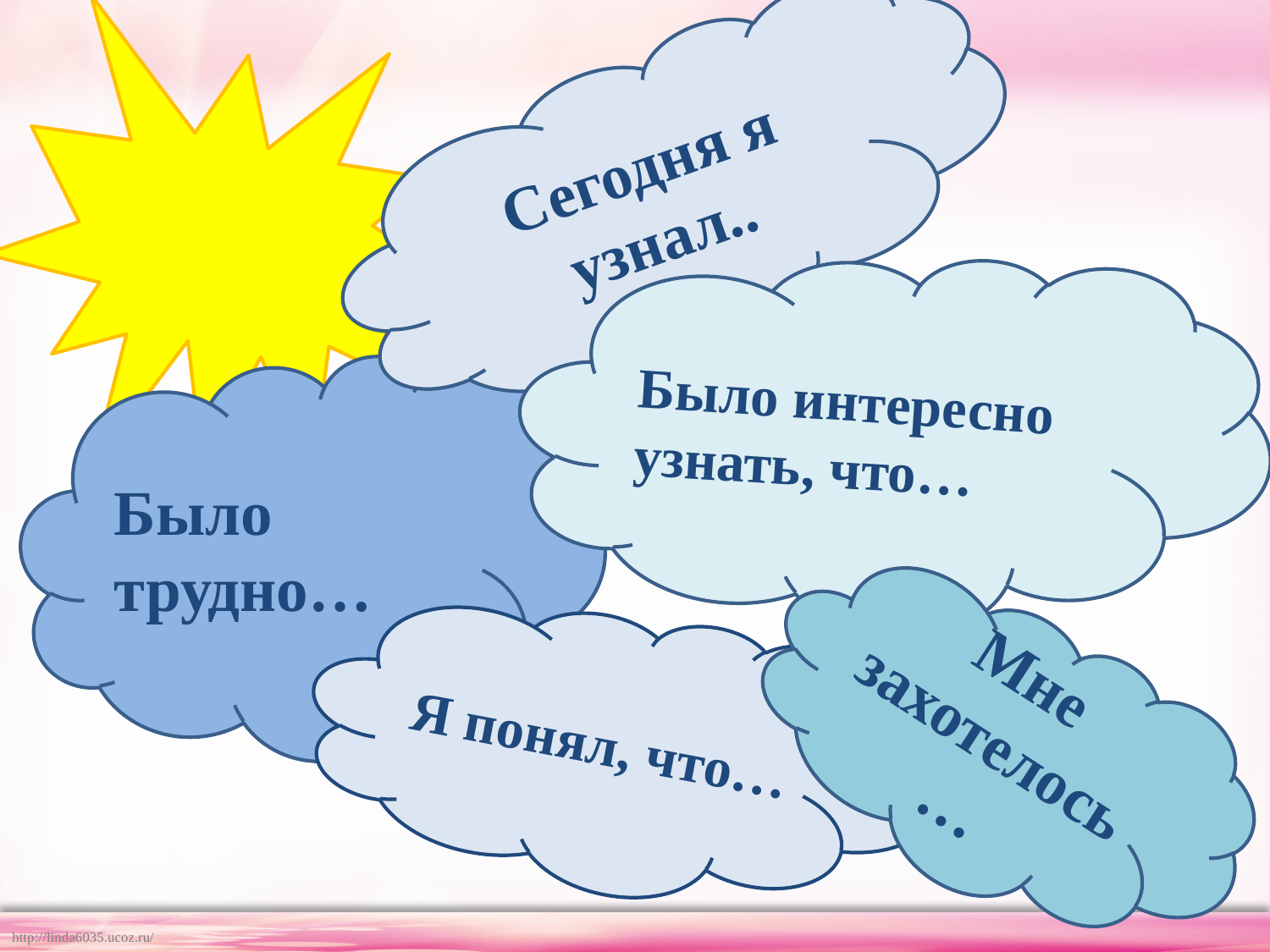

Сегодня я узнал..
Было интересно узнать, что…
Было трудно…
Мне захотелось…
Я понял, что…